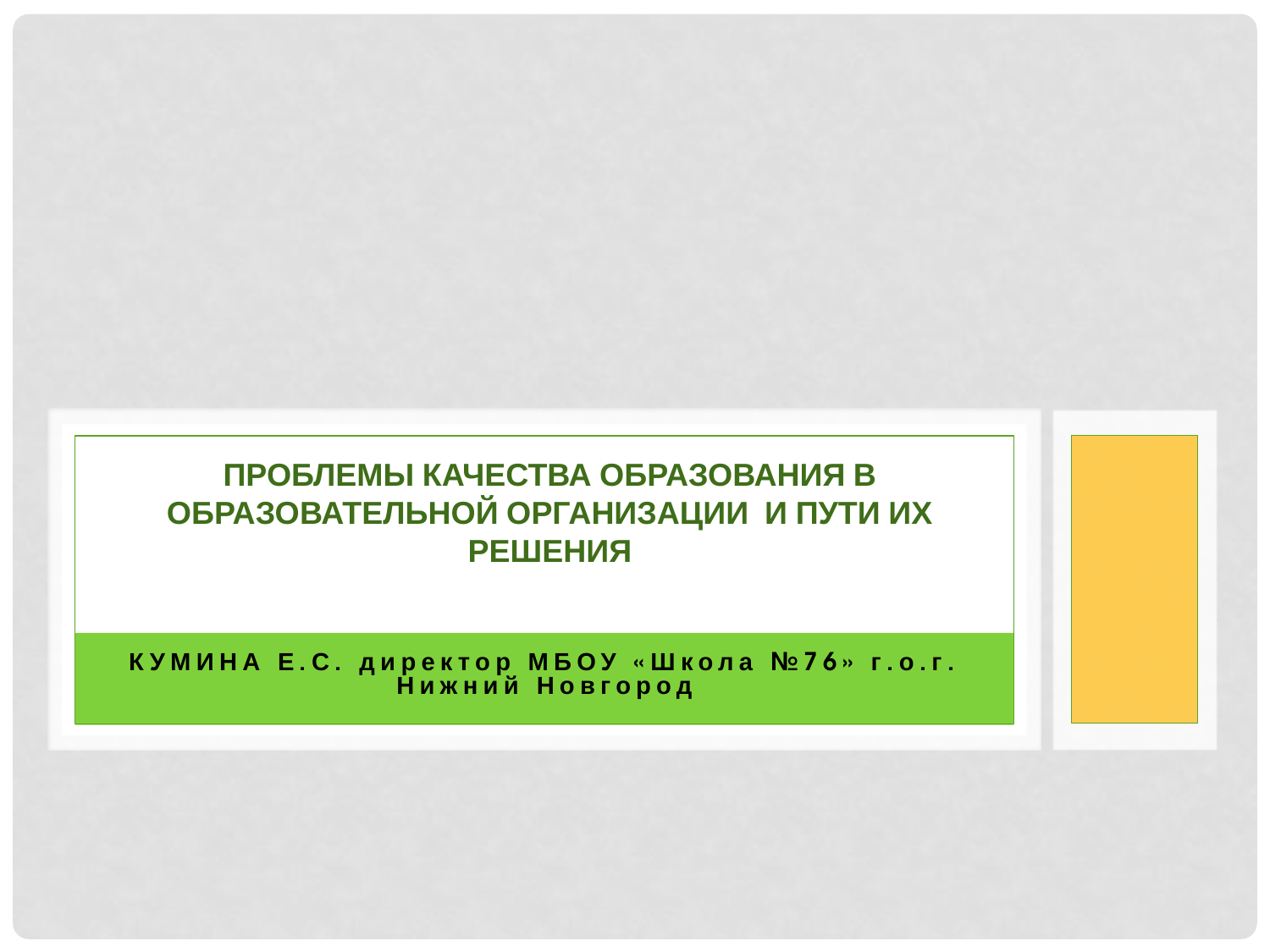

# ПРОБЛЕМЫ КАЧЕСТВА ОБРАЗОВАНИЯ В ОБРАЗОВАТЕЛЬНОЙ ОРГАНИЗАЦИИ  И ПУТИ ИХ РЕШЕНИЯ
КУМИНА Е.С. директор МБОУ «Школа №76» г.о.г. Нижний Новгород